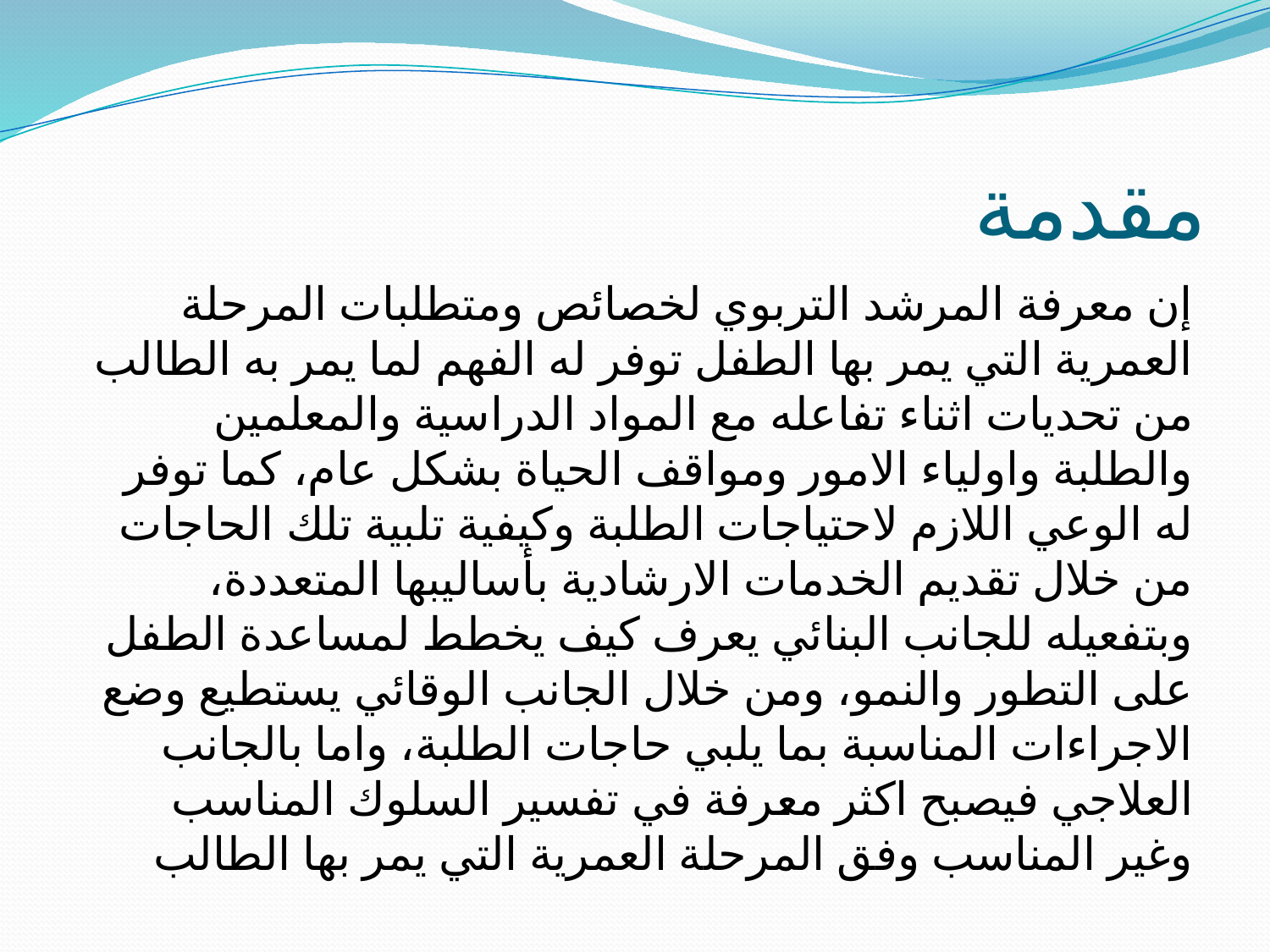

# مقدمة
إن معرفة المرشد التربوي لخصائص ومتطلبات المرحلة العمرية التي يمر بها الطفل توفر له الفهم لما يمر به الطالب من تحديات اثناء تفاعله مع المواد الدراسية والمعلمين والطلبة واولياء الامور ومواقف الحياة بشكل عام، كما توفر له الوعي اللازم لاحتياجات الطلبة وكيفية تلبية تلك الحاجات من خلال تقديم الخدمات الارشادية بأساليبها المتعددة، وبتفعيله للجانب البنائي يعرف كيف يخطط لمساعدة الطفل على التطور والنمو، ومن خلال الجانب الوقائي يستطيع وضع الاجراءات المناسبة بما يلبي حاجات الطلبة، واما بالجانب العلاجي فيصبح اكثر معرفة في تفسير السلوك المناسب وغير المناسب وفق المرحلة العمرية التي يمر بها الطالب